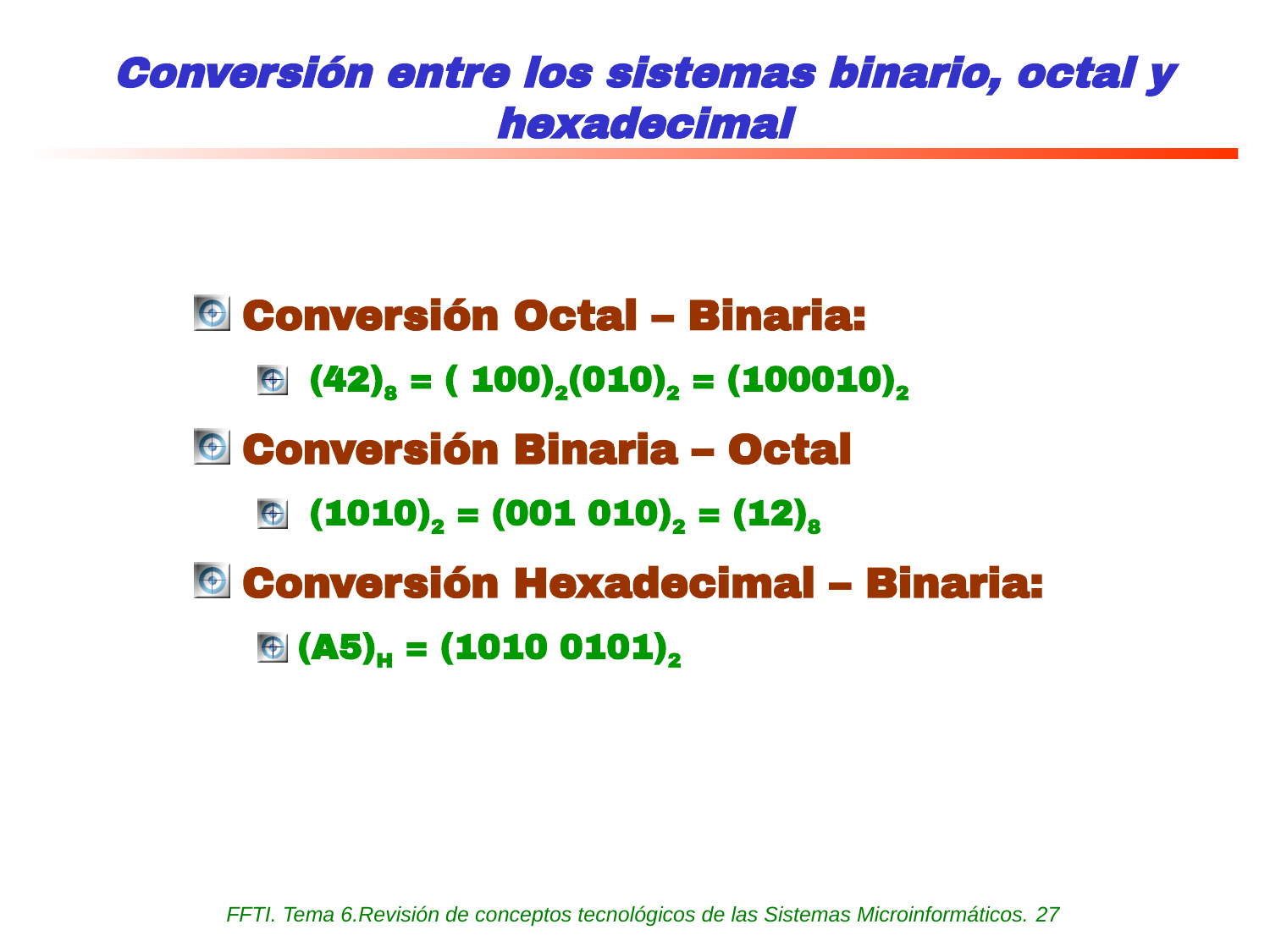

# Conversión entre los sistemas binario, octal y hexadecimal
Conversión Octal – Binaria:
 (42)8 = ( 100)2(010)2 = (100010)2
Conversión Binaria – Octal
 (1010)2 = (001 010)2 = (12)8
Conversión Hexadecimal – Binaria:
(A5)H = (1010 0101)2
FFTI. Tema 6.Revisión de conceptos tecnológicos de las Sistemas Microinformáticos. 27